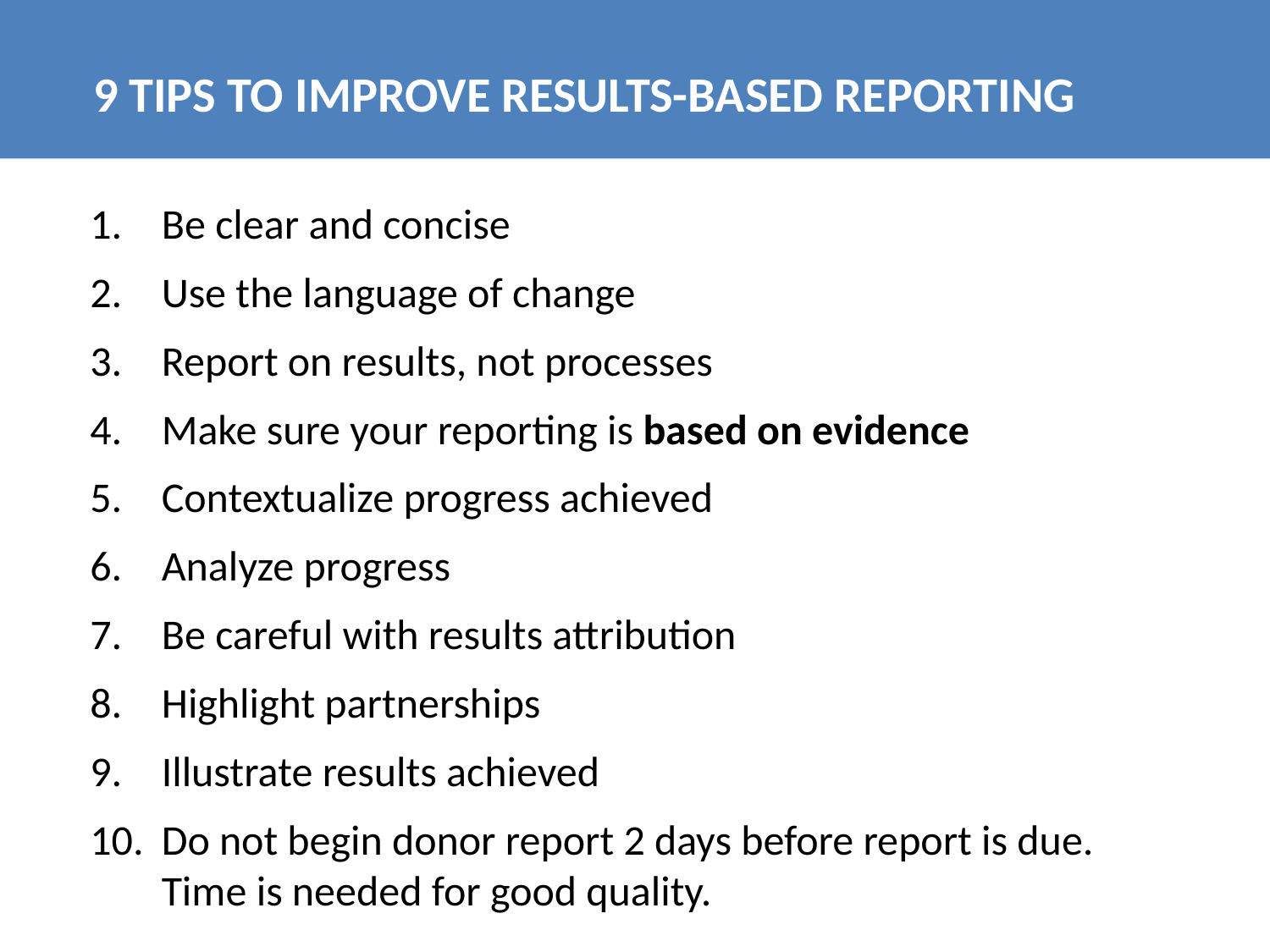

# 9 TIPS TO IMPROVE RESULTS-BASED REPORTING
Be clear and concise
Use the language of change
Report on results, not processes
Make sure your reporting is based on evidence
Contextualize progress achieved
Analyze progress
Be careful with results attribution
Highlight partnerships
Illustrate results achieved
Do not begin donor report 2 days before report is due. Time is needed for good quality.